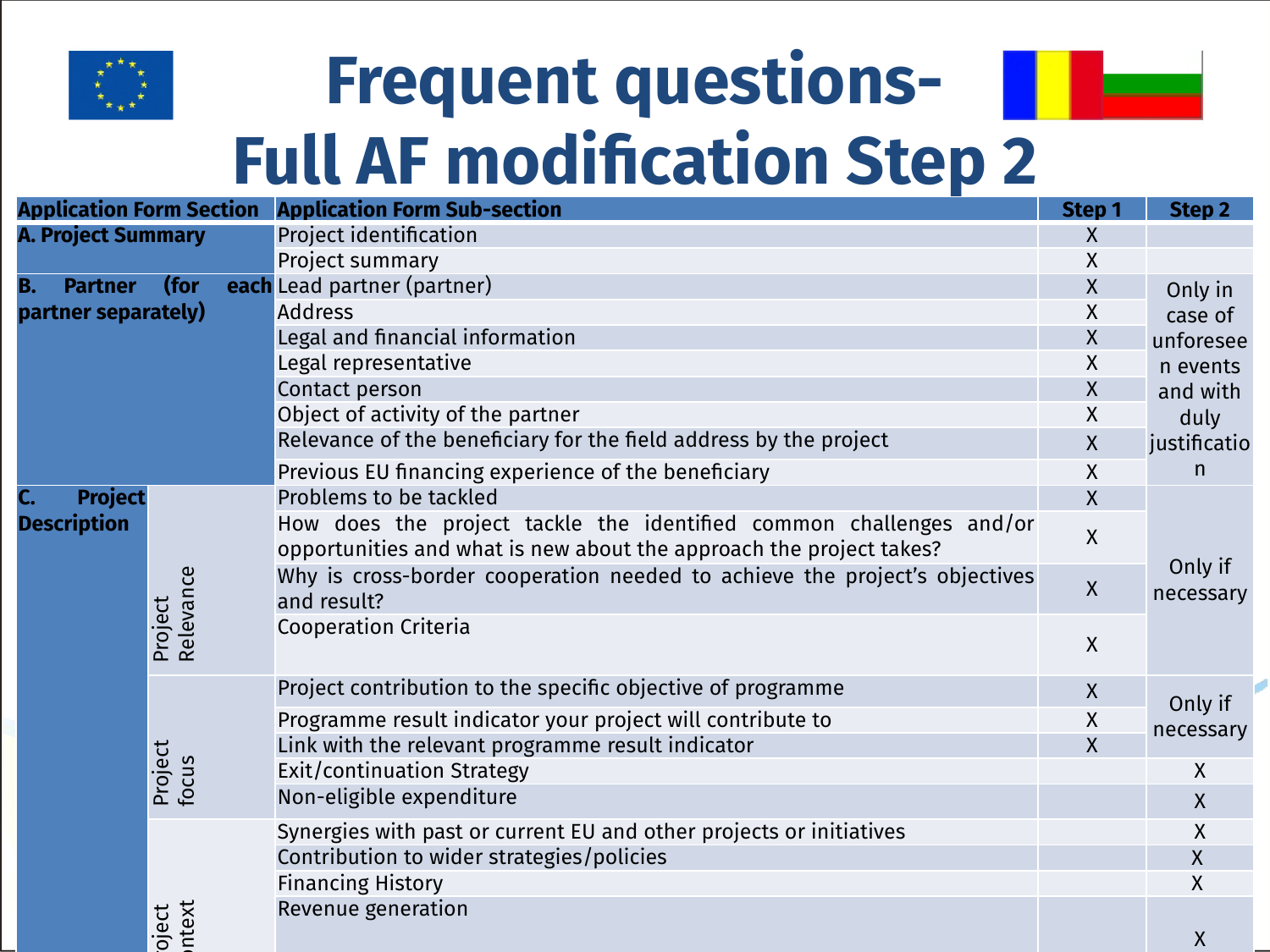

# Frequent questions- Full AF modification Step 2
| Application Form Section |  | Application Form Sub-section | Step 1 | Step 2 |
| --- | --- | --- | --- | --- |
| A. Project Summary |  | Project identification | X |  |
|  |  | Project summary | X |  |
| B. Partner (for each partner separately) |  | Lead partner (partner) | X | Only in case of unforeseen events and with duly justification |
|  |  | Address | X |  |
|  |  | Legal and financial information | X |  |
|  |  | Legal representative | X |  |
|  |  | Contact person | X |  |
|  |  | Object of activity of the partner | X |  |
|  |  | Relevance of the beneficiary for the field address by the project | X |  |
|  |  | Previous EU financing experience of the beneficiary | X |  |
| C. Project Description | Project Relevance | Problems to be tackled | X | Only if necessary |
|  |  | How does the project tackle the identified common challenges and/or opportunities and what is new about the approach the project takes? | X |  |
|  |  | Why is cross-border cooperation needed to achieve the project’s objectives and result? | X |  |
|  |  | Cooperation Criteria | X |  |
|  | Project focus | Project contribution to the specific objective of programme | X | Only if necessary |
|  |  | Programme result indicator your project will contribute to | X |  |
|  |  | Link with the relevant programme result indicator | X |  |
|  |  | Exit/continuation Strategy |  | X |
|  |  | Non-eligible expenditure |  | X |
|  | Project context | Synergies with past or current EU and other projects or initiatives |  | X |
|  |  | Contribution to wider strategies/policies |  | X |
|  |  | Financing History |  | X |
|  |  | Revenue generation |  | X |
|  | Horizontal principles | Types and justification |  | X |